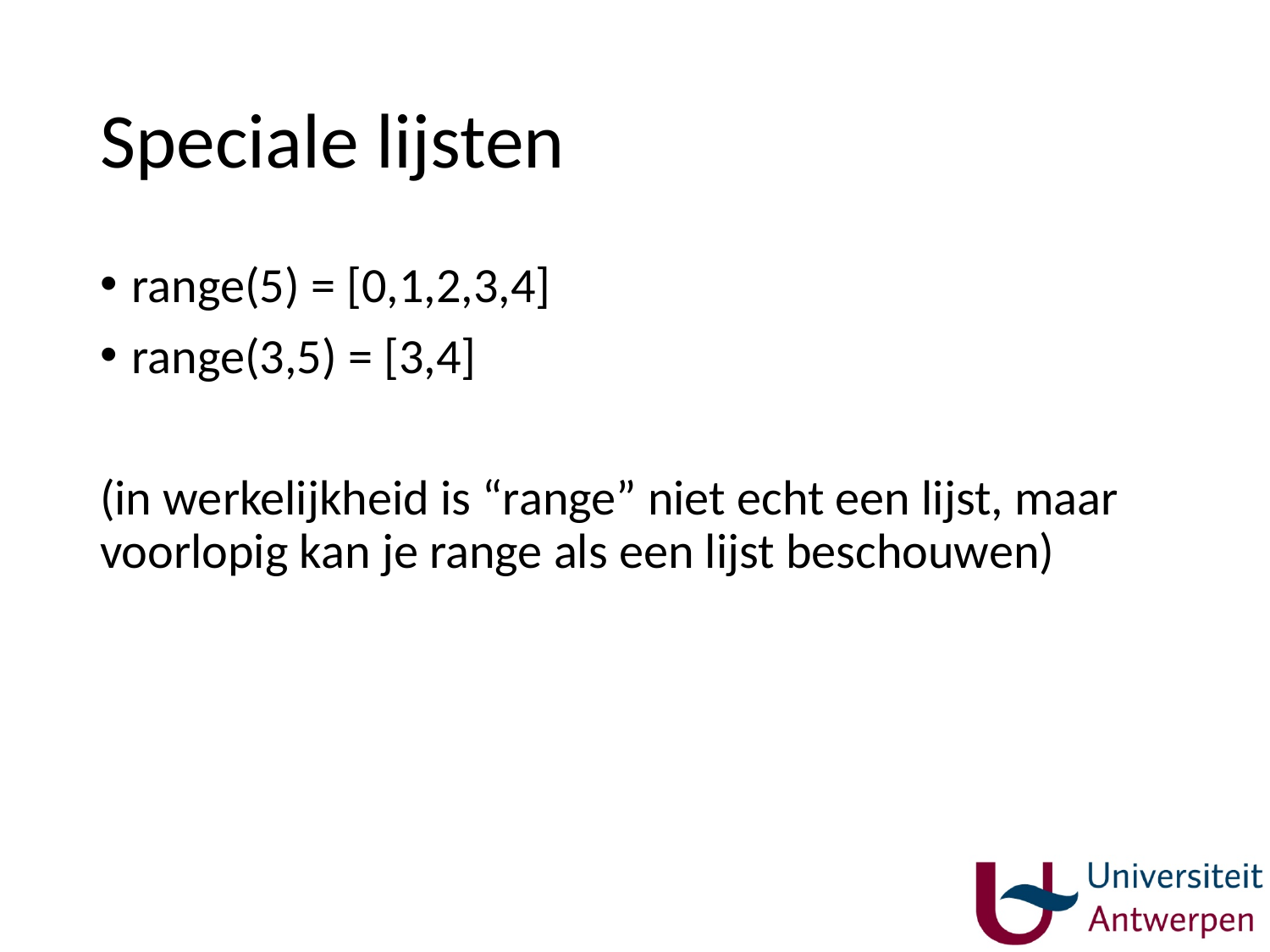

# Speciale lijsten
range(5) = [0,1,2,3,4]
range(3,5) = [3,4]

(in werkelijkheid is “range” niet echt een lijst, maar voorlopig kan je range als een lijst beschouwen)